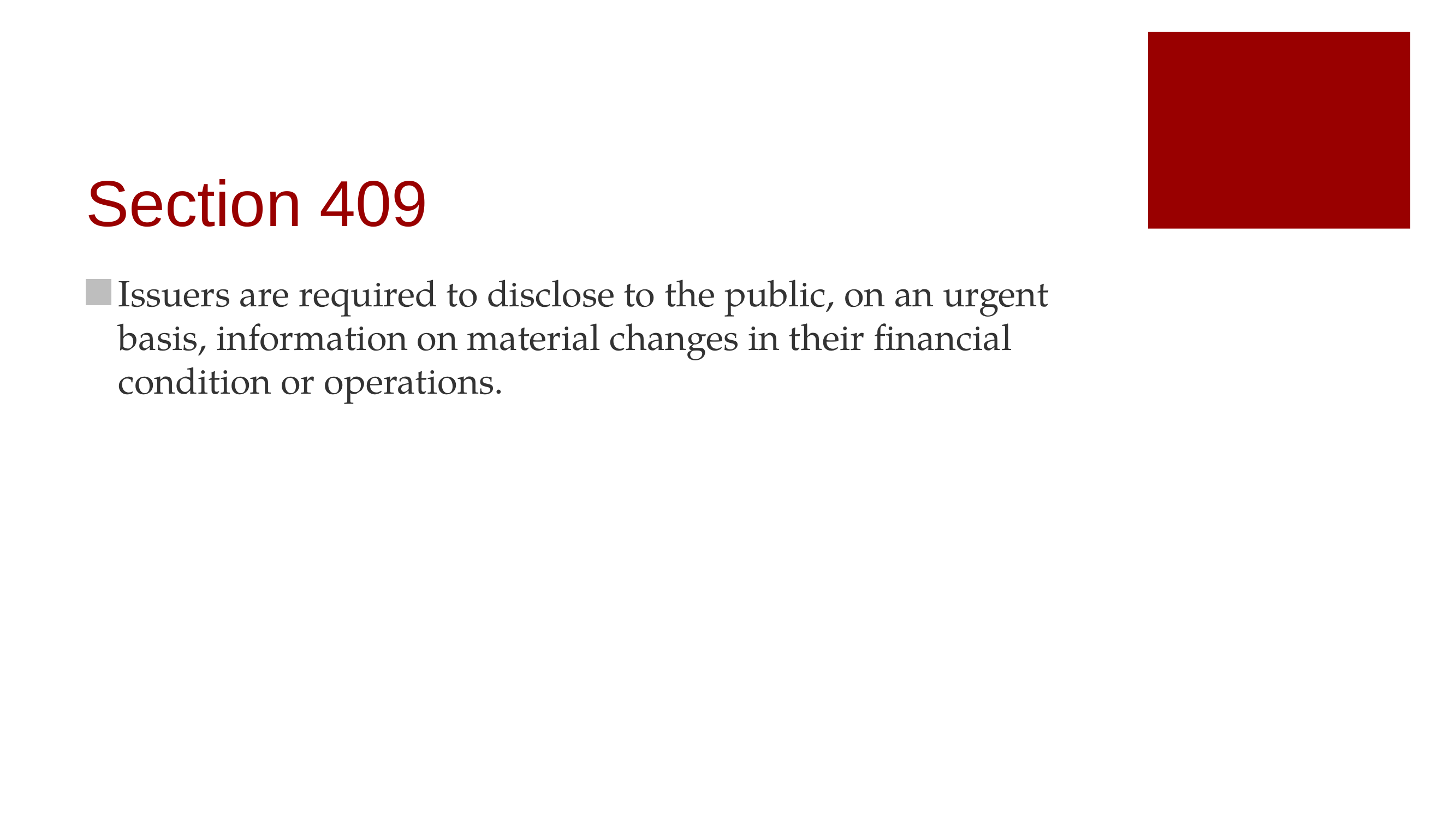

# Section 409
Issuers are required to disclose to the public, on an urgent basis, information on material changes in their financial condition or operations.